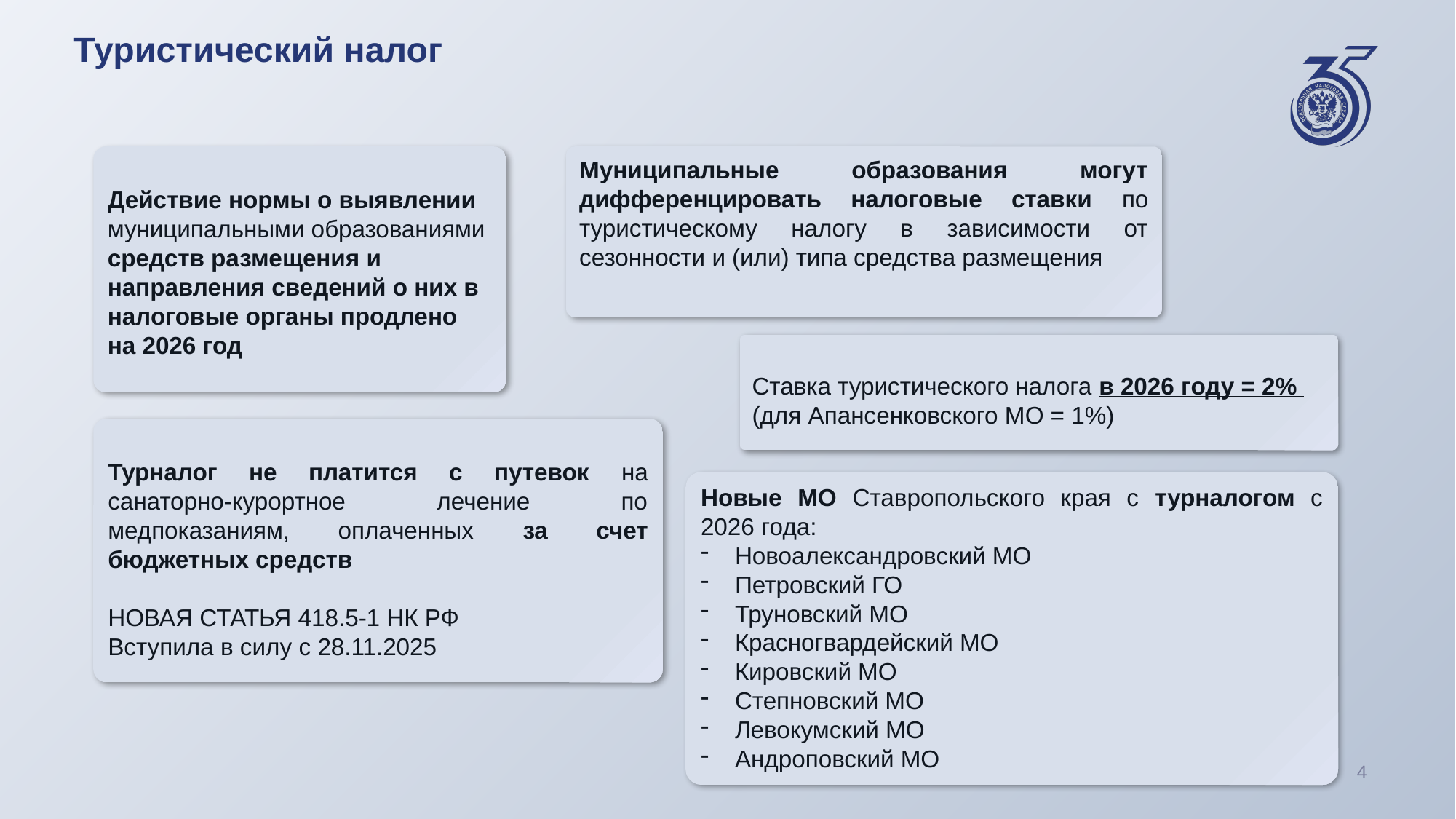

# Туристический налог

Действие нормы о выявлении муниципальными образованиями средств размещения и направления сведений о них в налоговые органы продлено на 2026 год

Муниципальные образования могут дифференцировать налоговые ставки по туристическому налогу в зависимости от сезонности и (или) типа средства размещения

Ставка туристического налога в 2026 году = 2%
(для Апансенковского МО = 1%)

Турналог не платится с путевок на санаторно-курортное лечение по медпоказаниям, оплаченных за счет бюджетных средств

НОВАЯ СТАТЬЯ 418.5-1 НК РФ
Вступила в силу с 28.11.2025
Новые МО Ставропольского края с турналогом с 2026 года:
Новоалександровский МО
Петровский ГО
Труновский МО
Красногвардейский МО
Кировский МО
Степновский МО
Левокумский МО
Андроповский МО
4